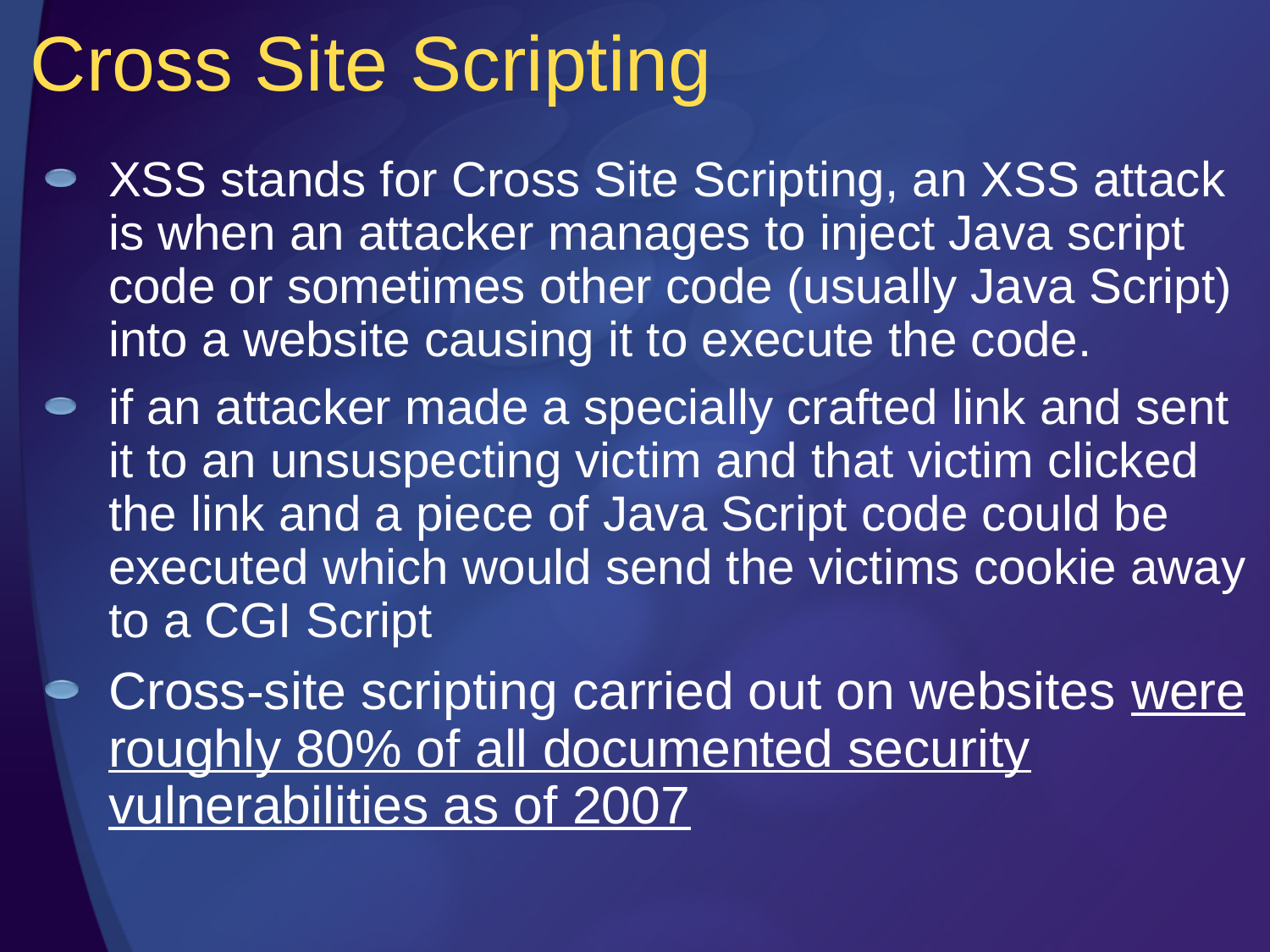

# Cross Site Scripting
XSS stands for Cross Site Scripting, an XSS attack is when an attacker manages to inject Java script code or sometimes other code (usually Java Script) into a website causing it to execute the code.
if an attacker made a specially crafted link and sent it to an unsuspecting victim and that victim clicked the link and a piece of Java Script code could be executed which would send the victims cookie away to a CGI Script
Cross-site scripting carried out on websites were roughly 80% of all documented security vulnerabilities as of 2007